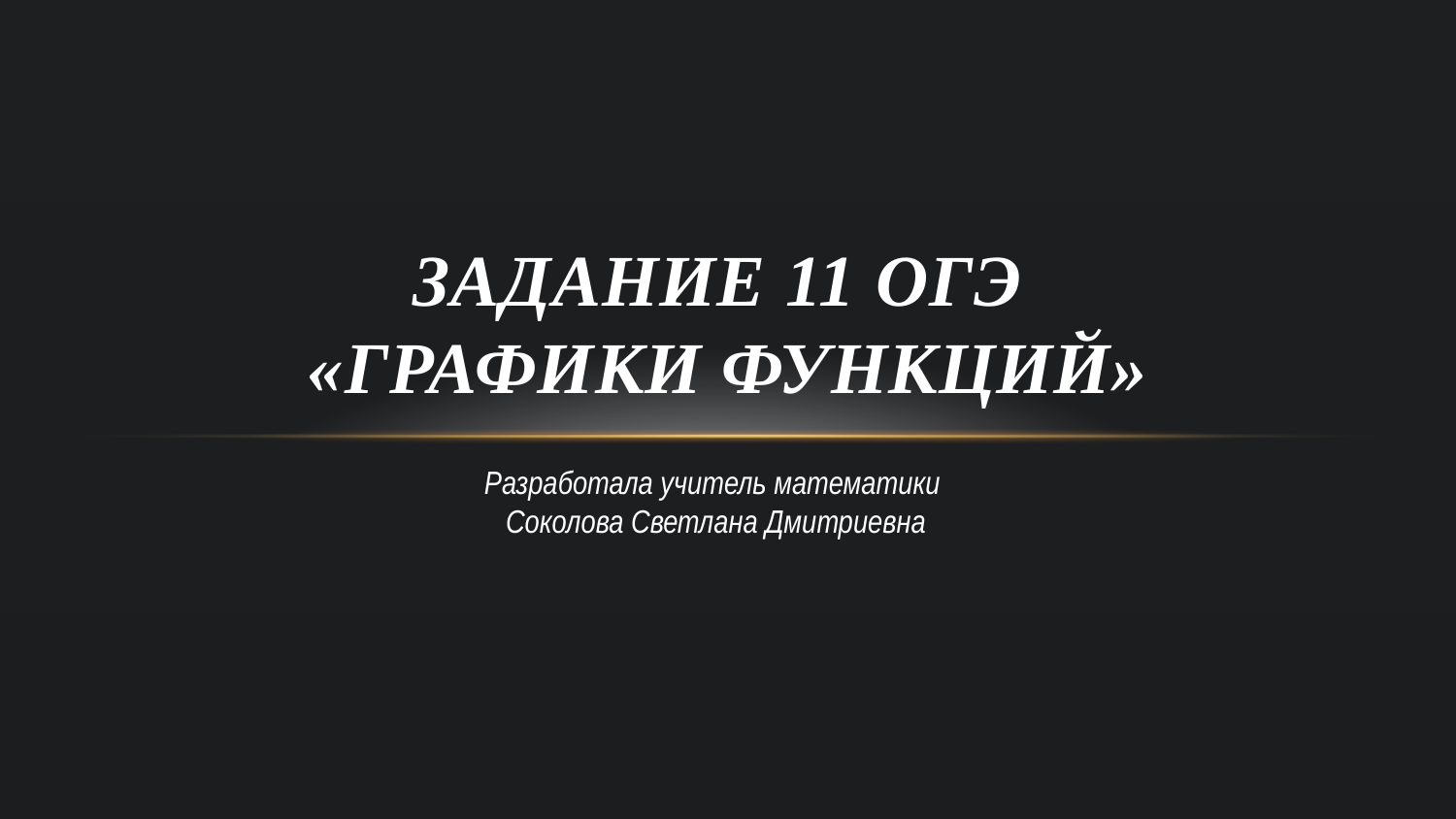

# Задание 11 ОГЭ «Графики функций»
Разработала учитель математики
Соколова Светлана Дмитриевна